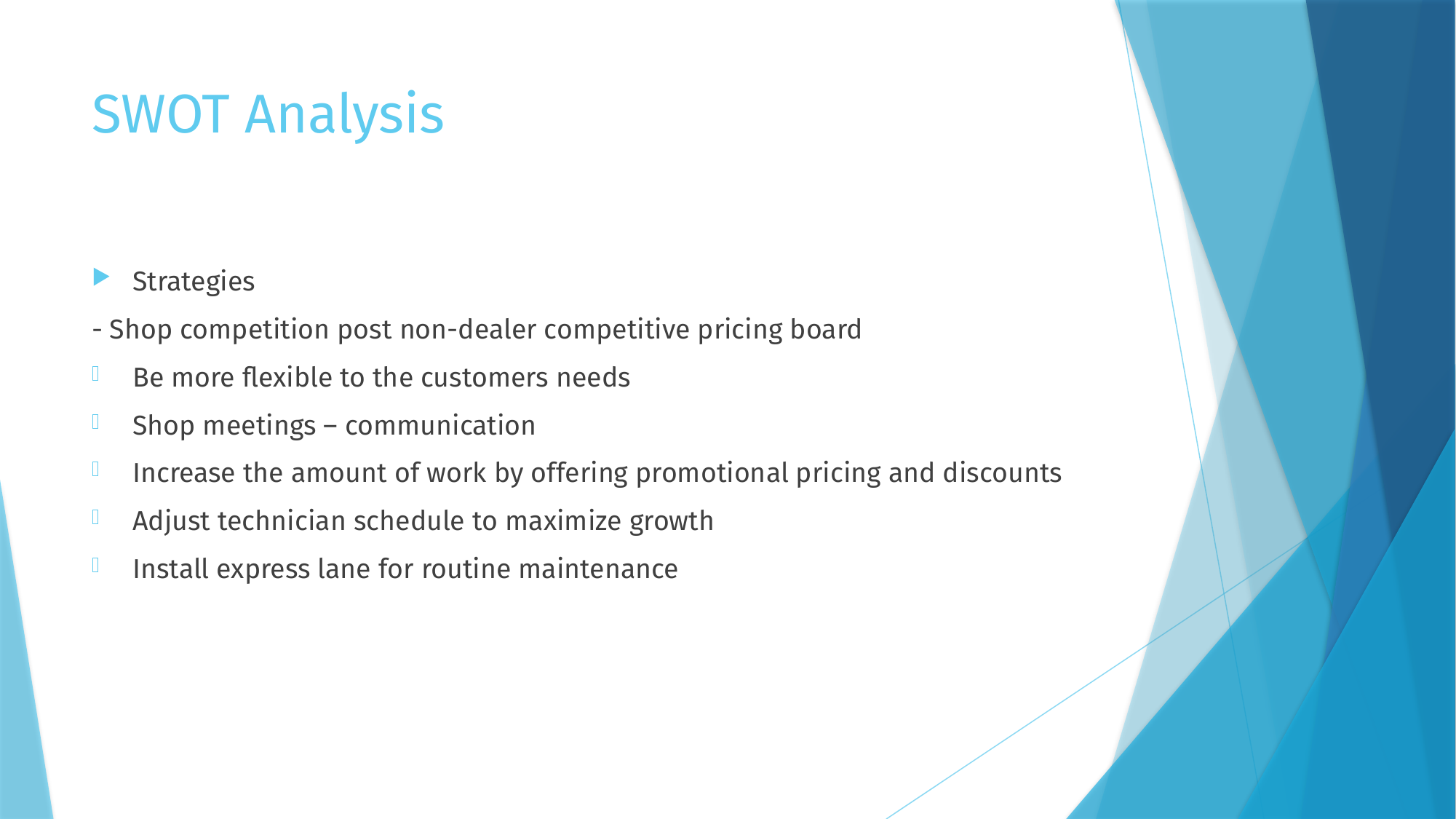

# SWOT Analysis
Strategies
- Shop competition post non-dealer competitive pricing board
Be more flexible to the customers needs
Shop meetings – communication
Increase the amount of work by offering promotional pricing and discounts
Adjust technician schedule to maximize growth
Install express lane for routine maintenance